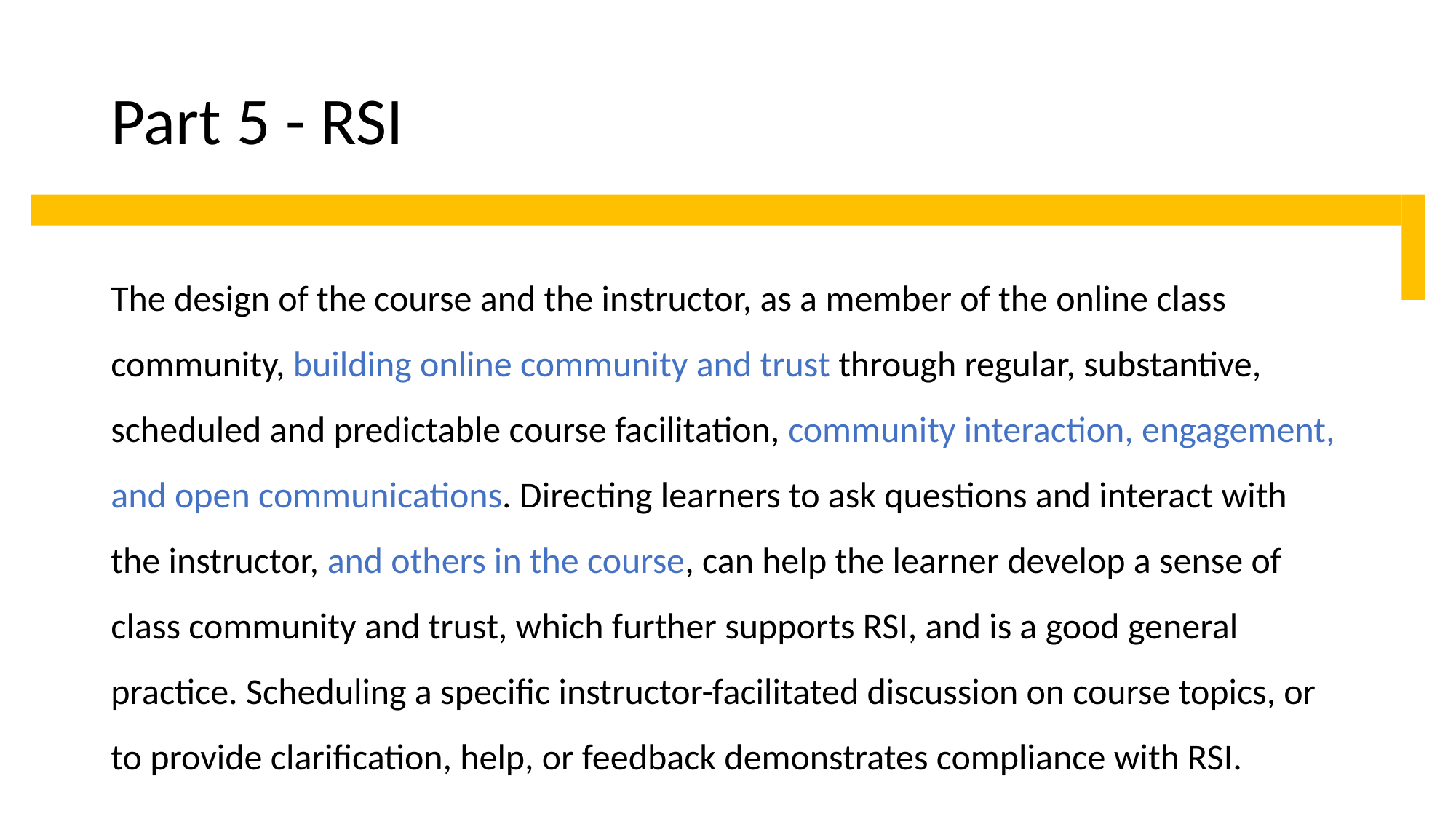

# Part 5 - RSI

The design of the course and the instructor, as a member of the online class community, building online community and trust through regular, substantive, scheduled and predictable course facilitation, community interaction, engagement, and open communications. Directing learners to ask questions and interact with the instructor, and others in the course, can help the learner develop a sense of class community and trust, which further supports RSI, and is a good general practice. Scheduling a specific instructor-facilitated discussion on course topics, or to provide clarification, help, or feedback demonstrates compliance with RSI.